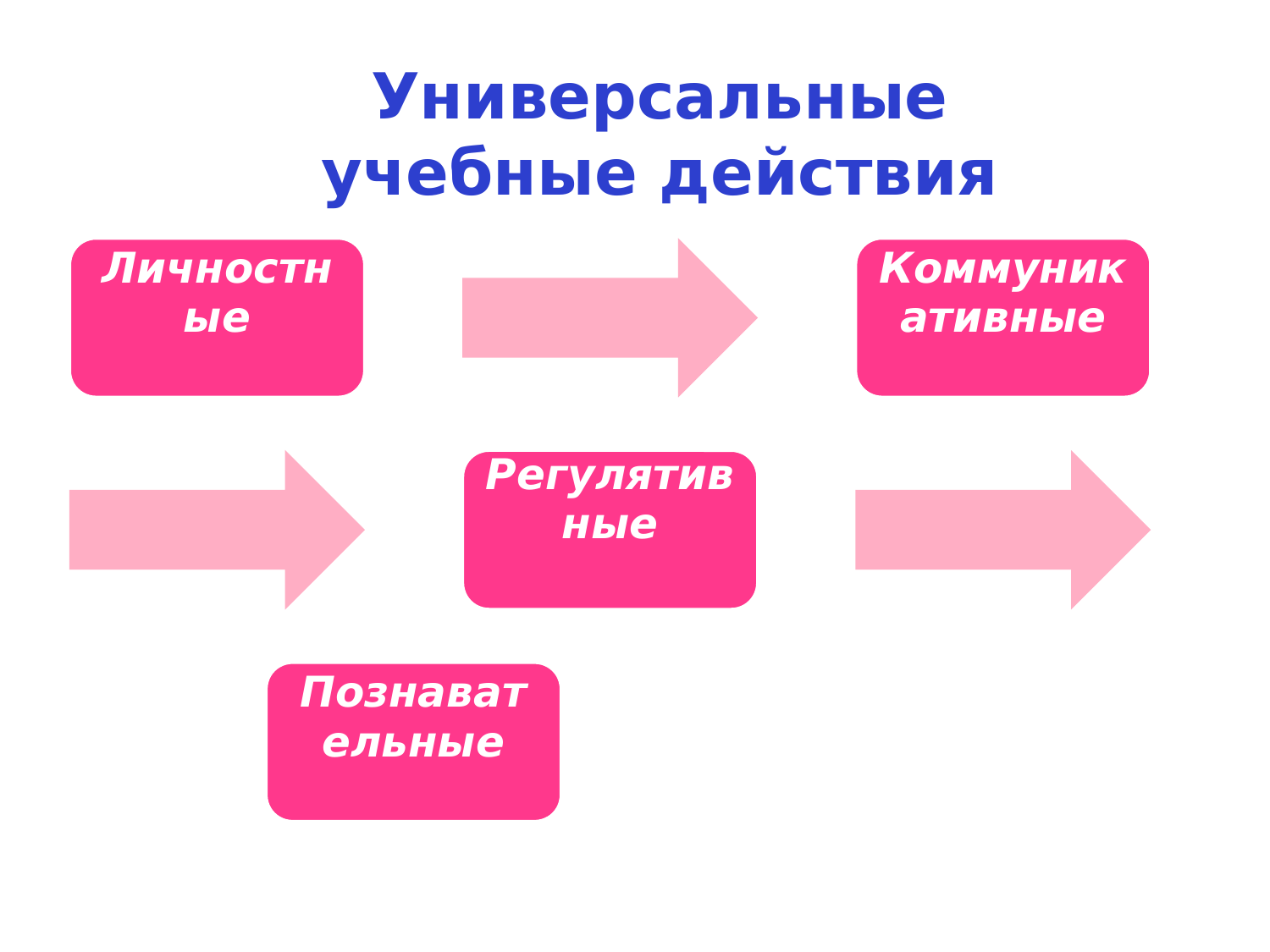

Универсальные
учебные действия
Личностные
Коммуникативные
Регулятивные
Познавательные